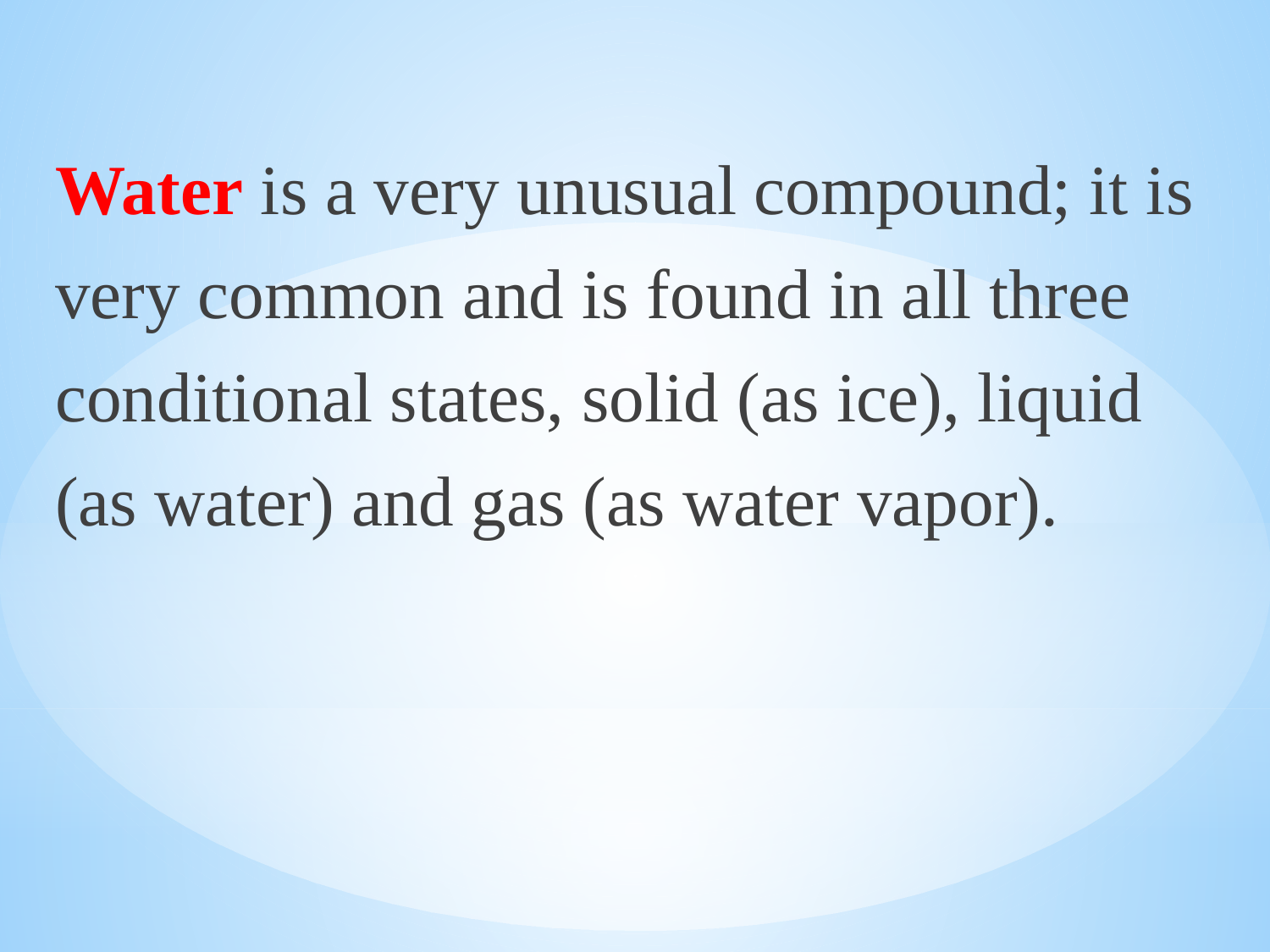

Water is a very unusual compound; it is
very common and is found in all three
conditional states, solid (as ice), liquid
(as water) and gas (as water vapor).